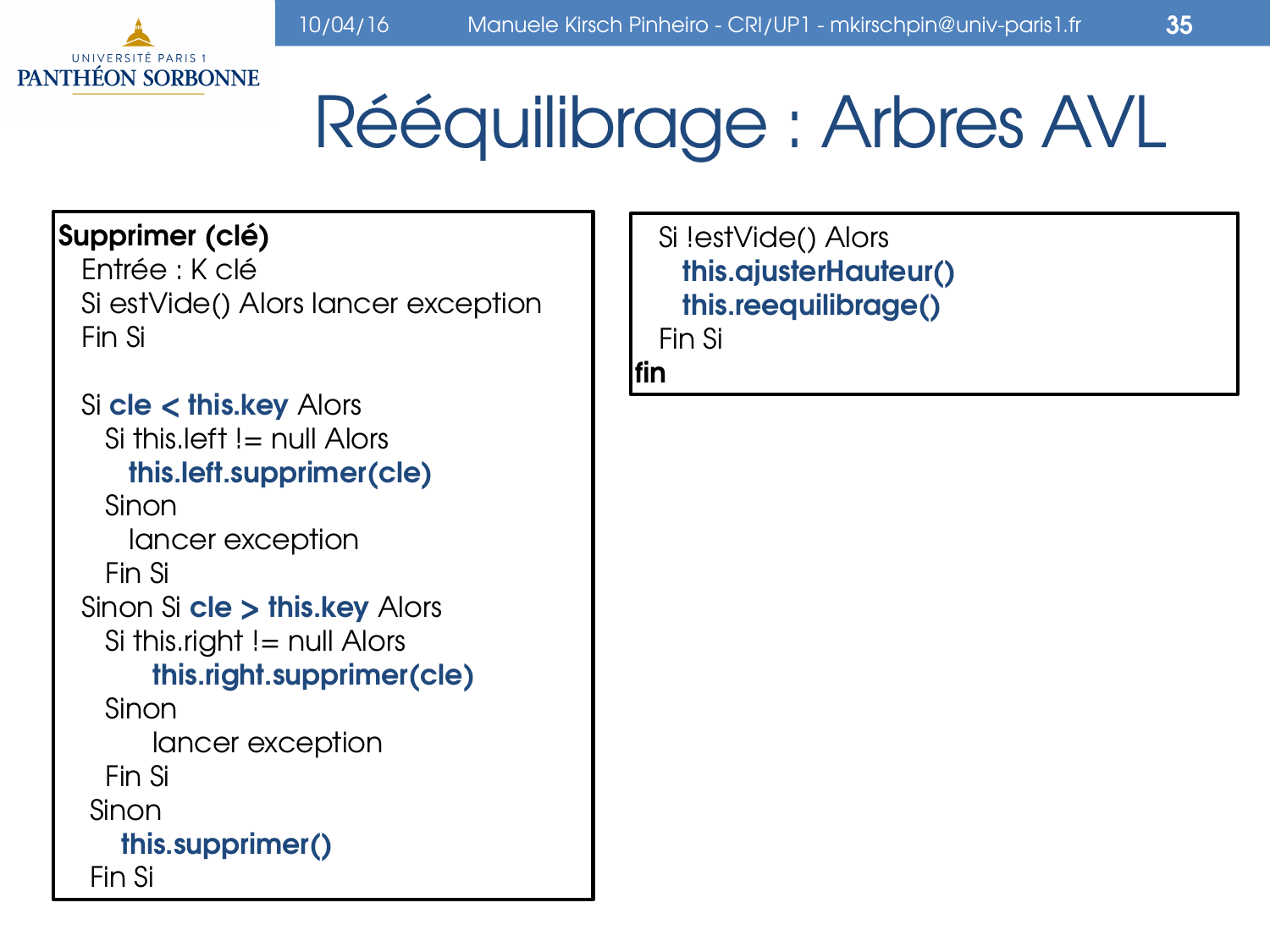

10/04/16
Manuele Kirsch Pinheiro - CRI/UP1 - mkirschpin@univ-paris1.fr
35
# Rééquilibrage : Arbres AVL
Supprimer (clé)
   Entrée : K clé
   Si estVide() Alors lancer exception
   Fin Si

   Si cle < this.key Alors
      Si this.left != null Alors
         this.left.supprimer(cle)
      Sinon
         lancer exception
      Fin Si
   Sinon Si cle > this.key Alors
      Si this.right != null Alors
            this.right.supprimer(cle)
      Sinon
            lancer exception
      Fin Si
    Sinon
        this.supprimer()
    Fin Si
   Si !estVide() Alors
      this.ajusterHauteur()
      this.reequilibrage()
   Fin Si
fin